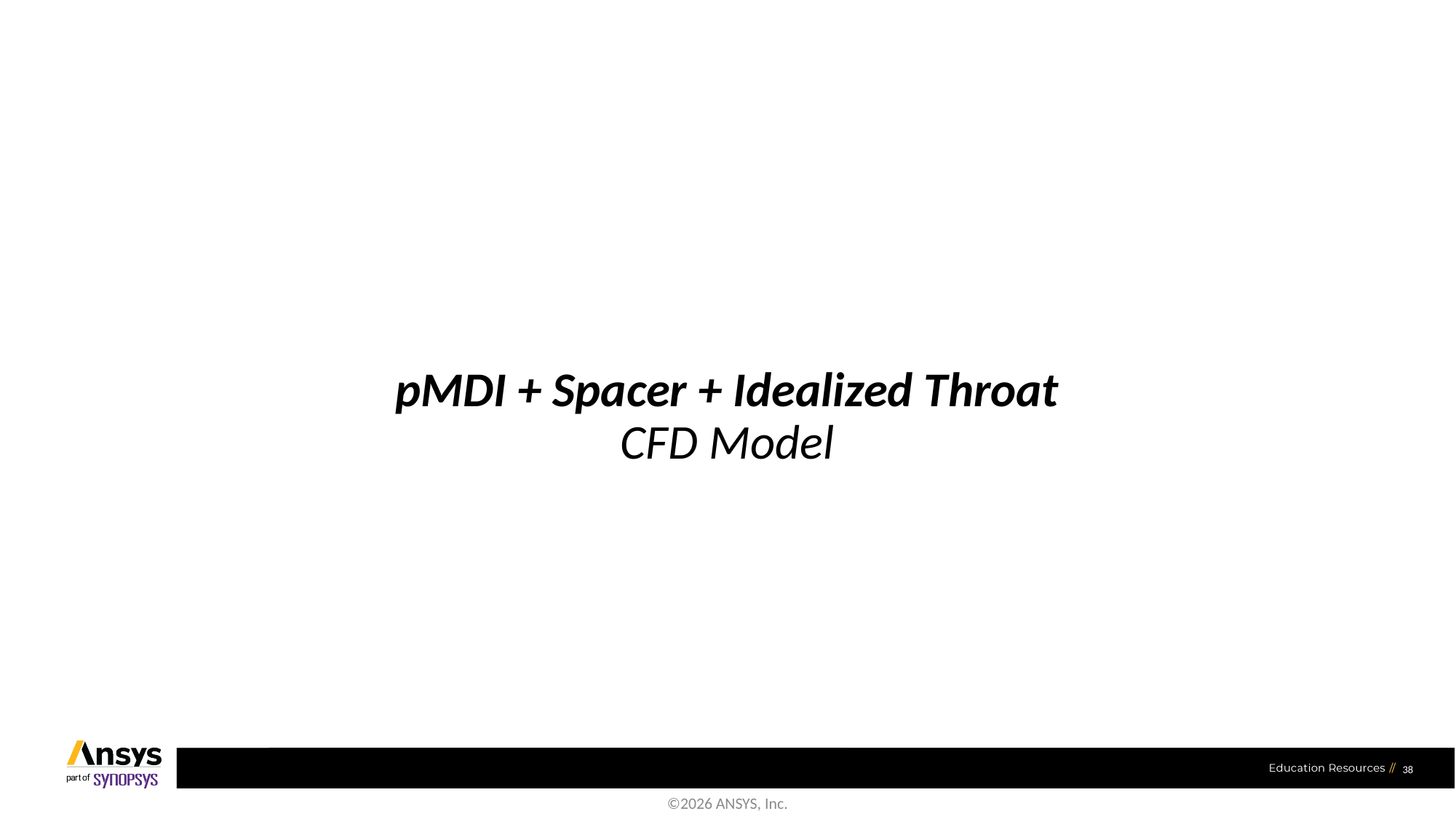

# pMDI + Spacer + Idealized Throat CFD Model
38